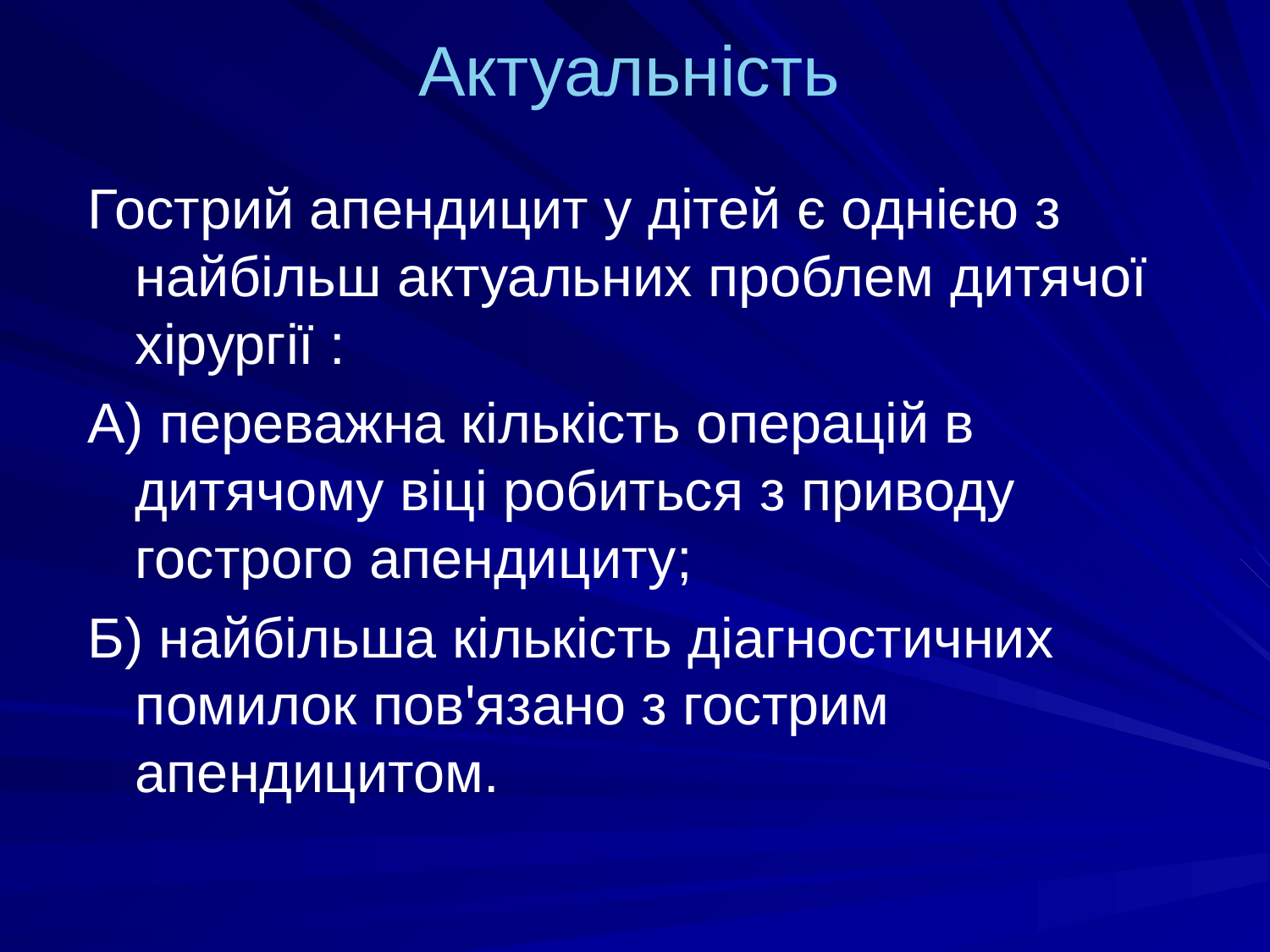

Актуальність
Гострий апендицит у дітей є однією з найбільш актуальних проблем дитячої хірургії :
А) переважна кількість операцій в дитячому віці робиться з приводу гострого апендициту;
Б) найбільша кількість діагностичних помилок пов'язано з гострим апендицитом.